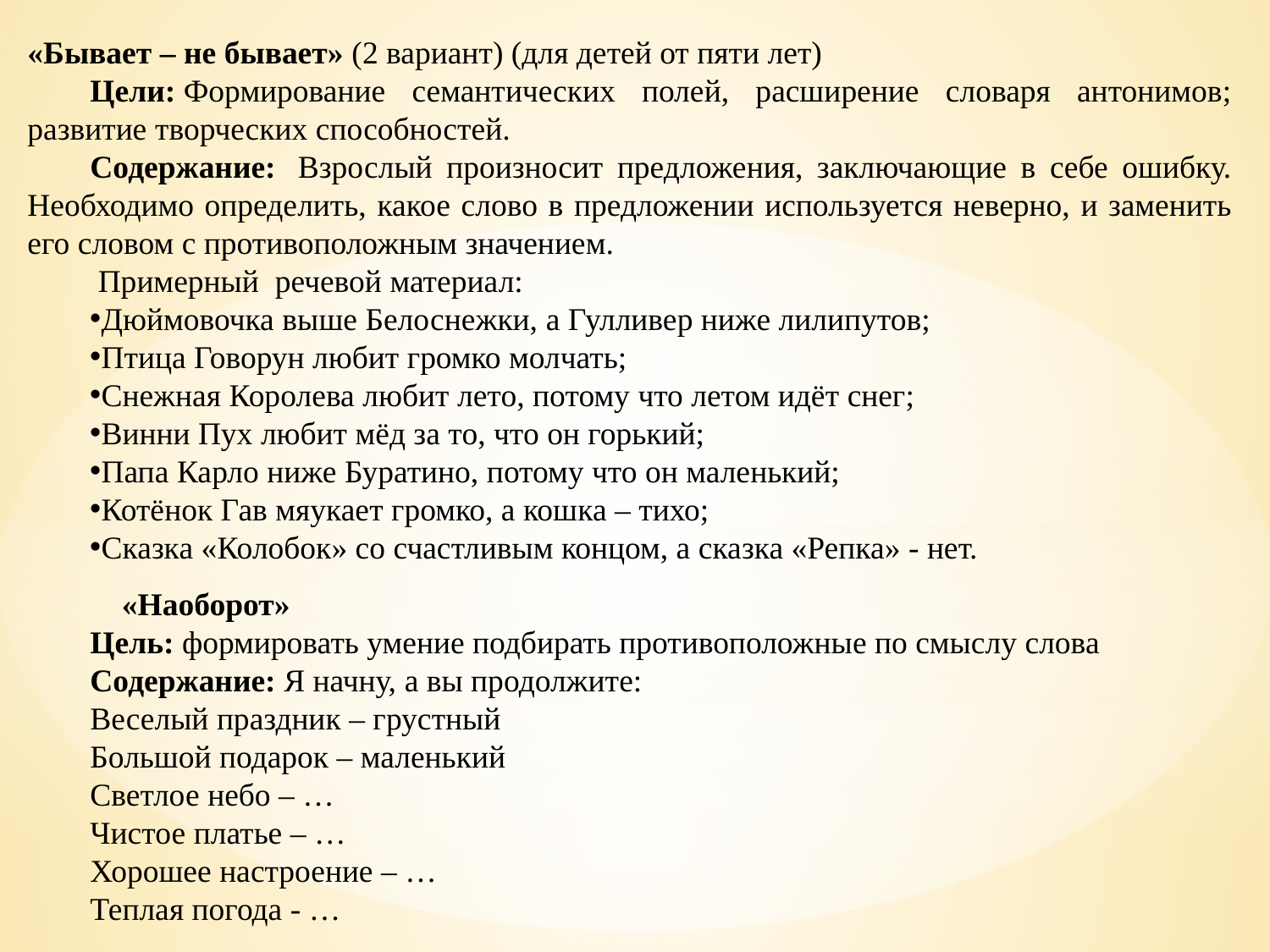

«Бывает – не бывает» (2 вариант) (для детей от пяти лет)
Цели: Формирование семантических полей, расширение словаря антонимов; развитие творческих способностей.
Содержание:  Взрослый произносит предложения, заключающие в себе ошибку. Необходимо определить, какое слово в предложении используется неверно, и заменить его словом с противоположным значением.
 Примерный  речевой материал:
Дюймовочка выше Белоснежки, а Гулливер ниже лилипутов;
Птица Говорун любит громко молчать;
Снежная Королева любит лето, потому что летом идёт снег;
Винни Пух любит мёд за то, что он горький;
Папа Карло ниже Буратино, потому что он маленький;
Котёнок Гав мяукает громко, а кошка – тихо;
Сказка «Колобок» со счастливым концом, а сказка «Репка» - нет.
«Наоборот»
Цель: формировать умение подбирать противоположные по смыслу слова
Содержание: Я начну, а вы продолжите:
Веселый праздник – грустный
Большой подарок – маленький
Светлое небо – …
Чистое платье – …
Хорошее настроение – …
Теплая погода - …